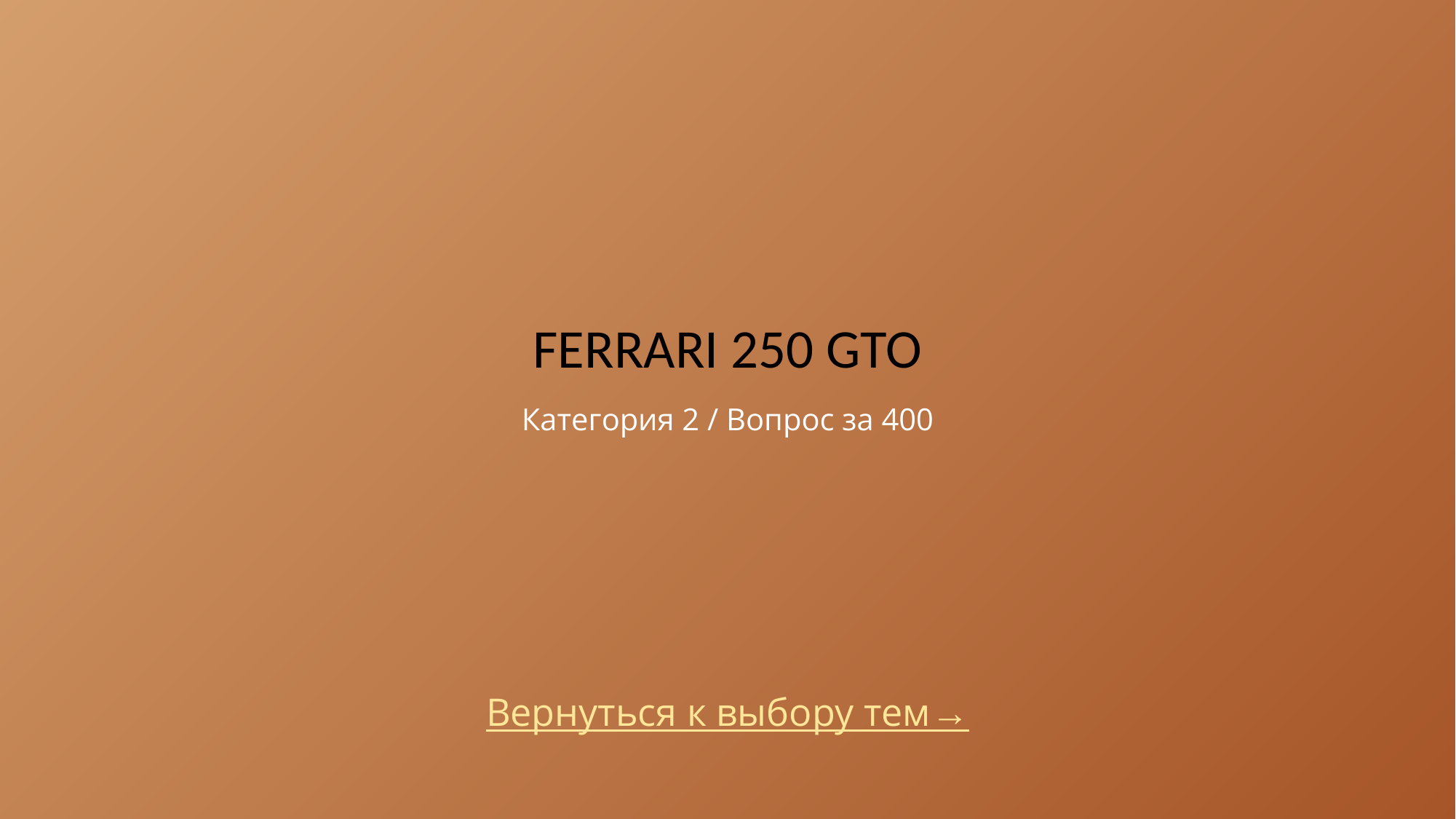

# Ferrari 250 GTO Категория 2 / Вопрос за 400
Вернуться к выбору тем→